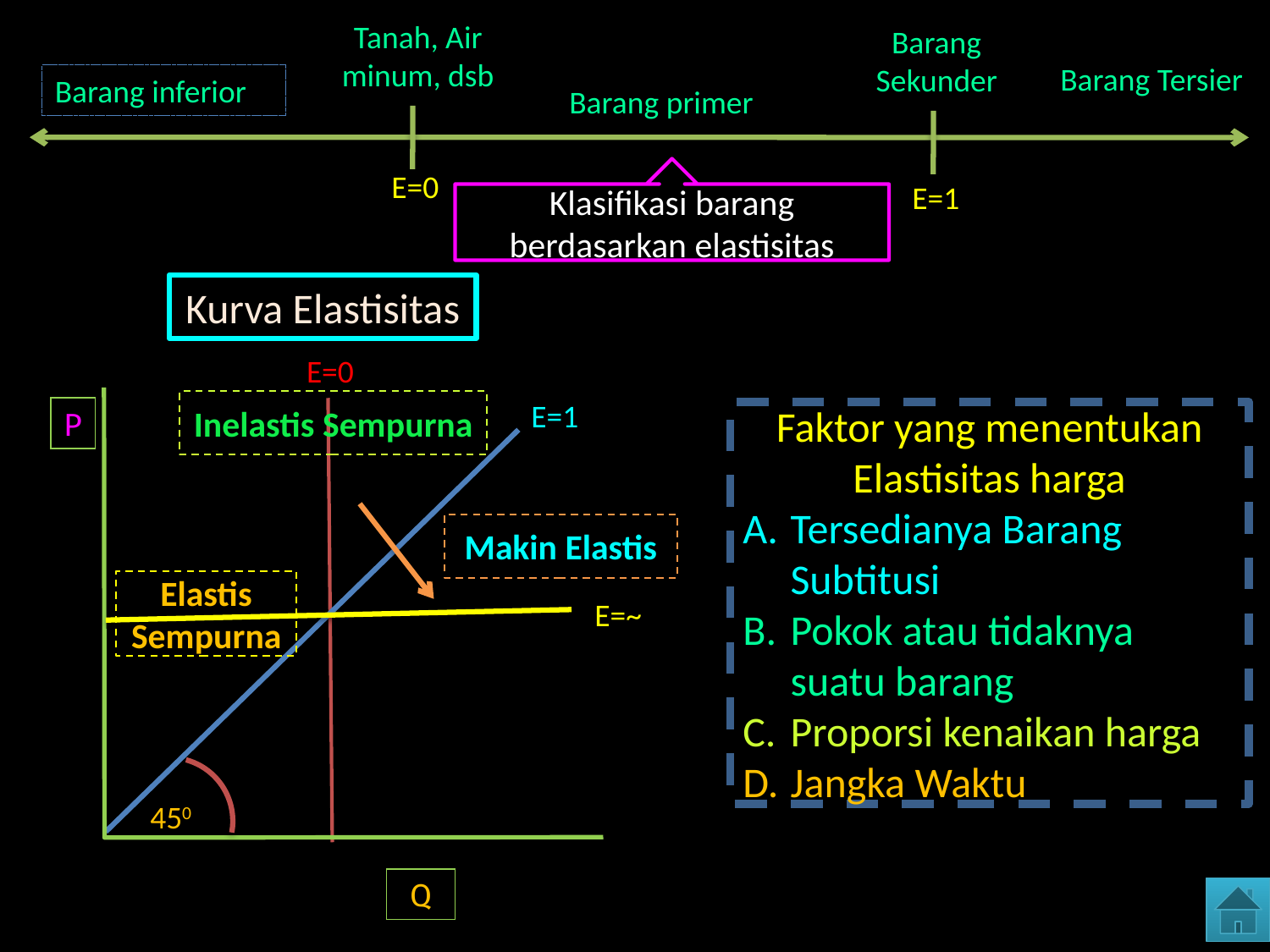

Tanah, Air minum, dsb
Barang Sekunder
Barang Tersier
Barang inferior
Barang primer
Klasifikasi barang berdasarkan elastisitas
E=0
E=1
Kurva Elastisitas
E=0

P
Q
E=1
Inelastis Sempurna
Faktor yang menentukan Elastisitas harga
Tersedianya Barang Subtitusi
Pokok atau tidaknya suatu barang
Proporsi kenaikan harga
Jangka Waktu
Makin Elastis
Elastis Sempurna
E=~

450